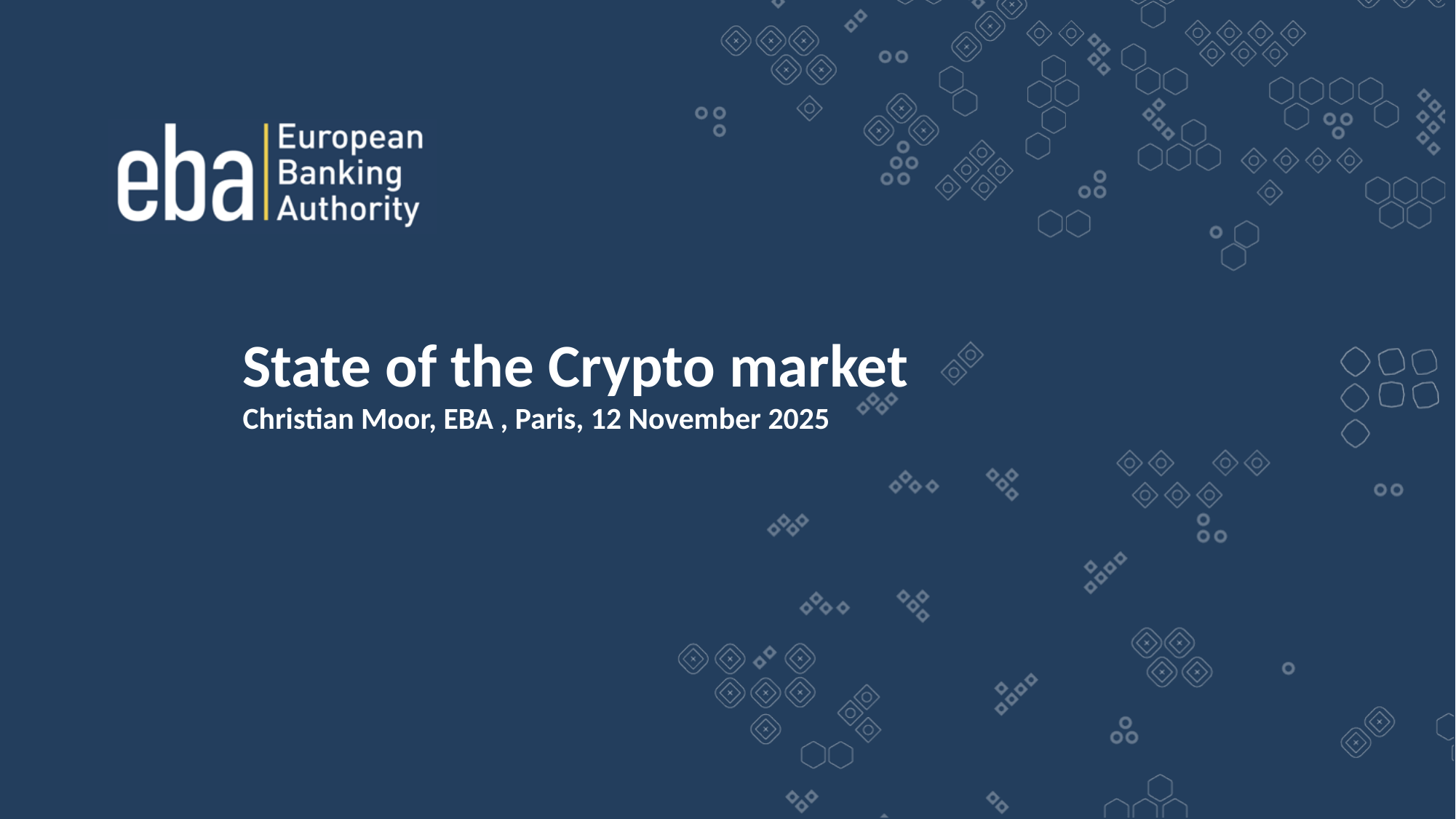

State of the Crypto market
Christian Moor, EBA , Paris, 12 November 2025